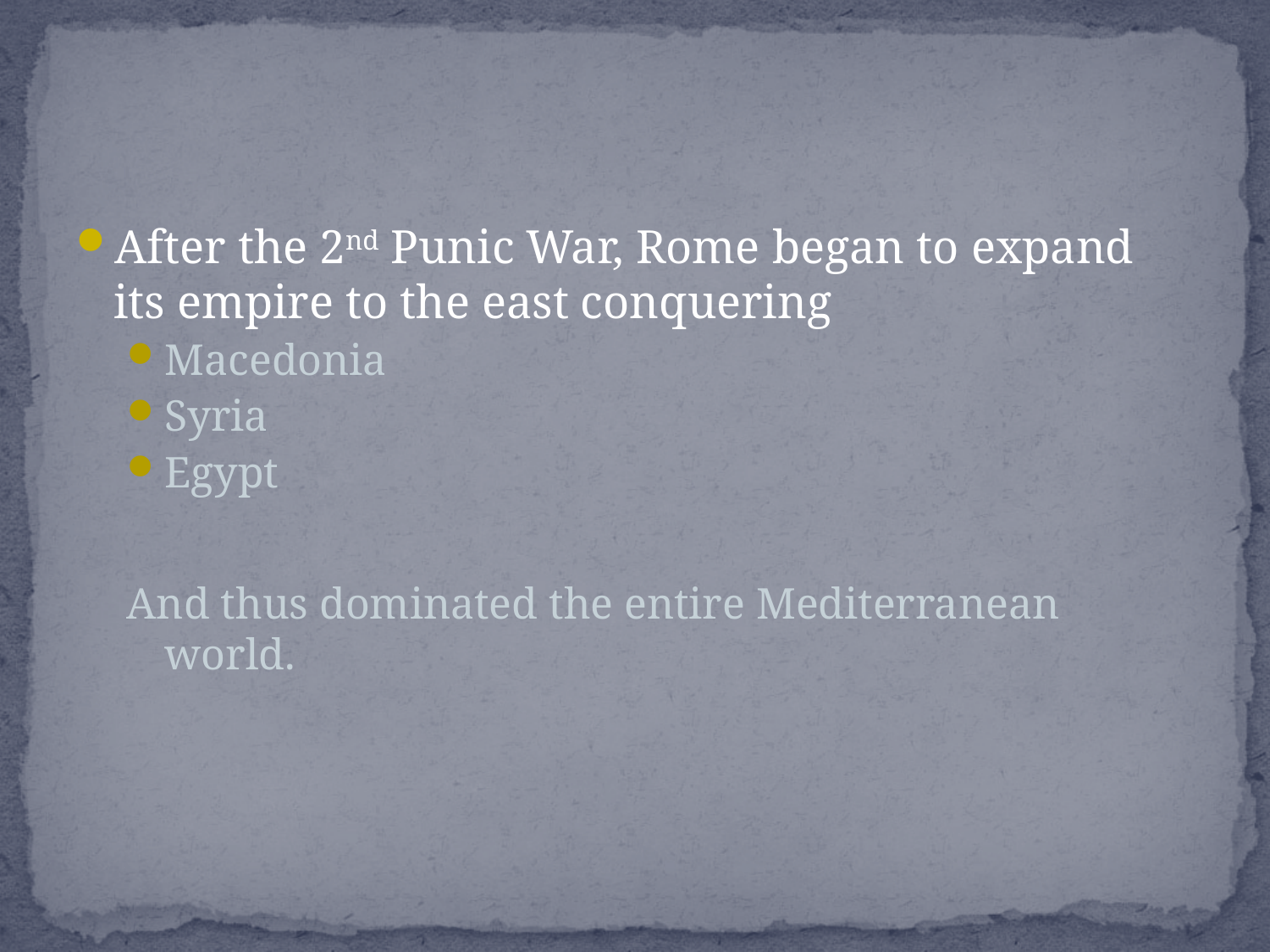

#
After the 2nd Punic War, Rome began to expand its empire to the east conquering
Macedonia
Syria
Egypt

And thus dominated the entire Mediterranean world.